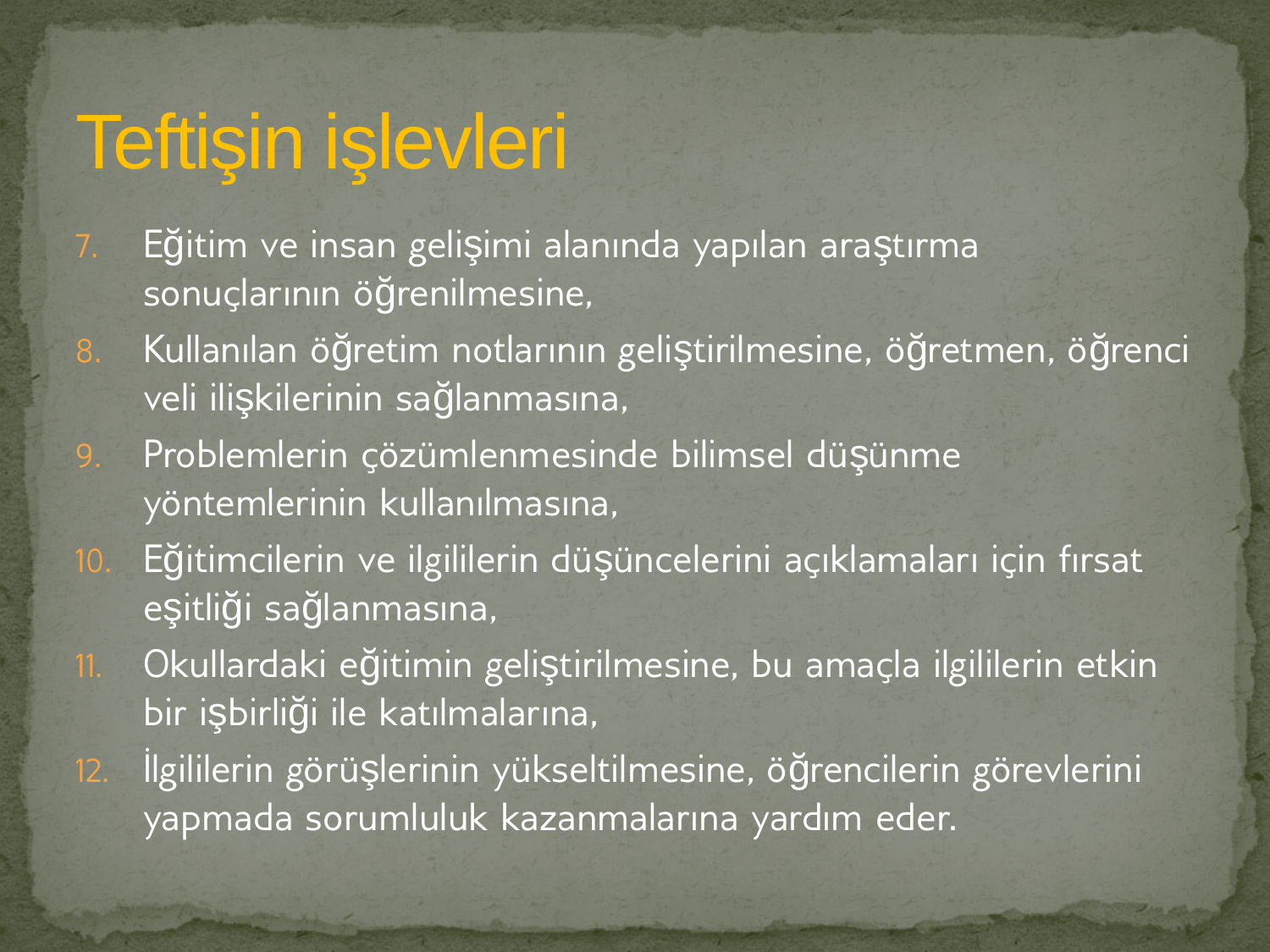

# Teftişin işlevleri
Eğitim ve insan gelişimi alanında yapılan araştırma     sonuçlarının öğrenilmesine,
Kullanılan öğretim notlarının geliştirilmesine, öğretmen, öğrenci veli ilişkilerinin sağlanmasına,
Problemlerin çözümlenmesinde bilimsel düşünme yöntemlerinin kullanılmasına,
Eğitimcilerin ve ilgililerin düşüncelerini açıklamaları için fırsat eşitliği sağlanmasına,
Okullardaki eğitimin geliştirilmesine, bu amaçla ilgililerin etkin bir işbirliği ile katılmalarına,
İlgililerin görüşlerinin yükseltilmesine, öğrencilerin görevlerini yapmada sorumluluk kazanmalarına yardım eder.